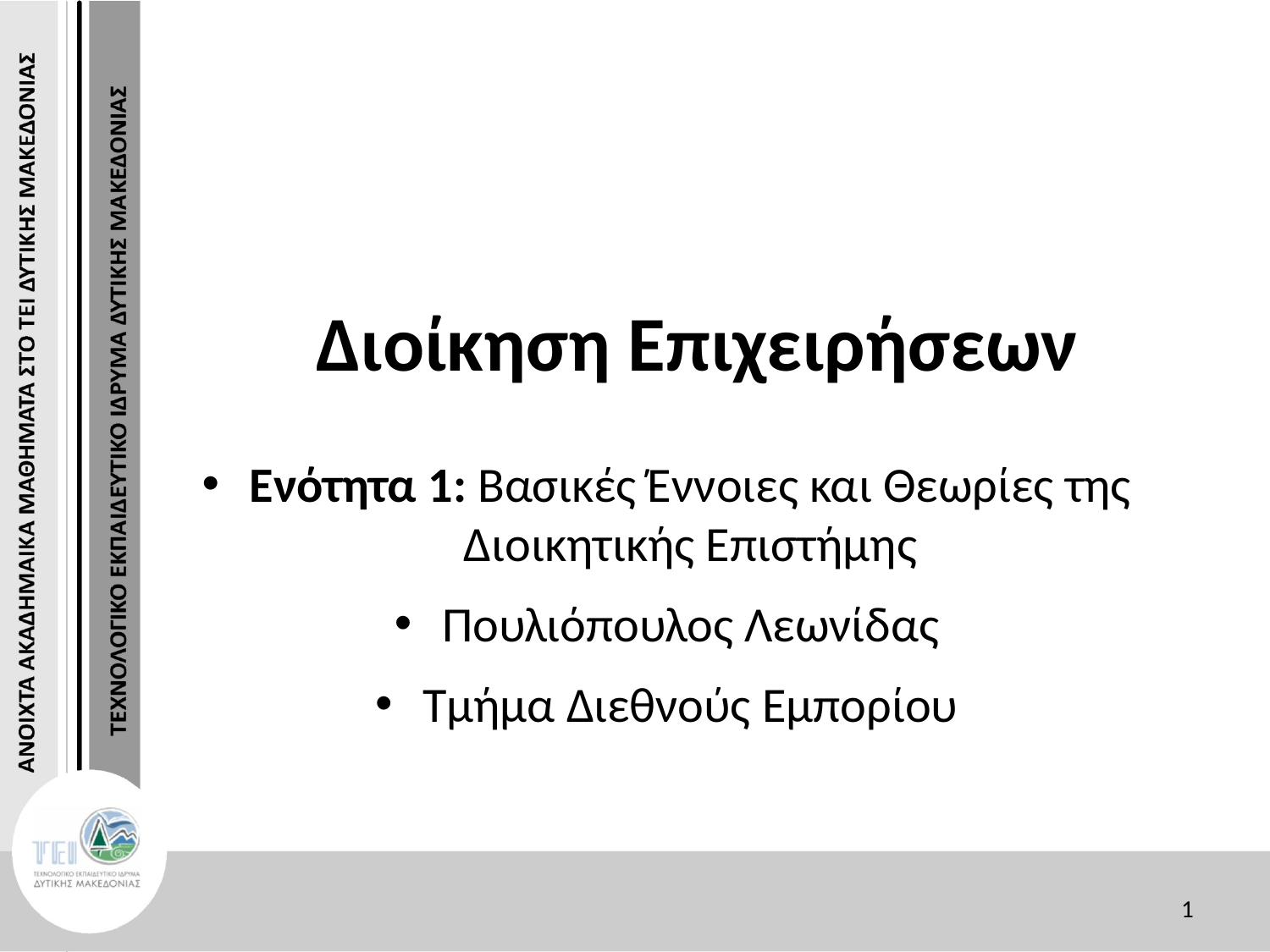

Διοίκηση Επιχειρήσεων
Ενότητα 1: Βασικές Έννοιες και Θεωρίες της Διοικητικής Επιστήμης
Πουλιόπουλος Λεωνίδας
Τμήμα Διεθνούς Εμπορίου
1